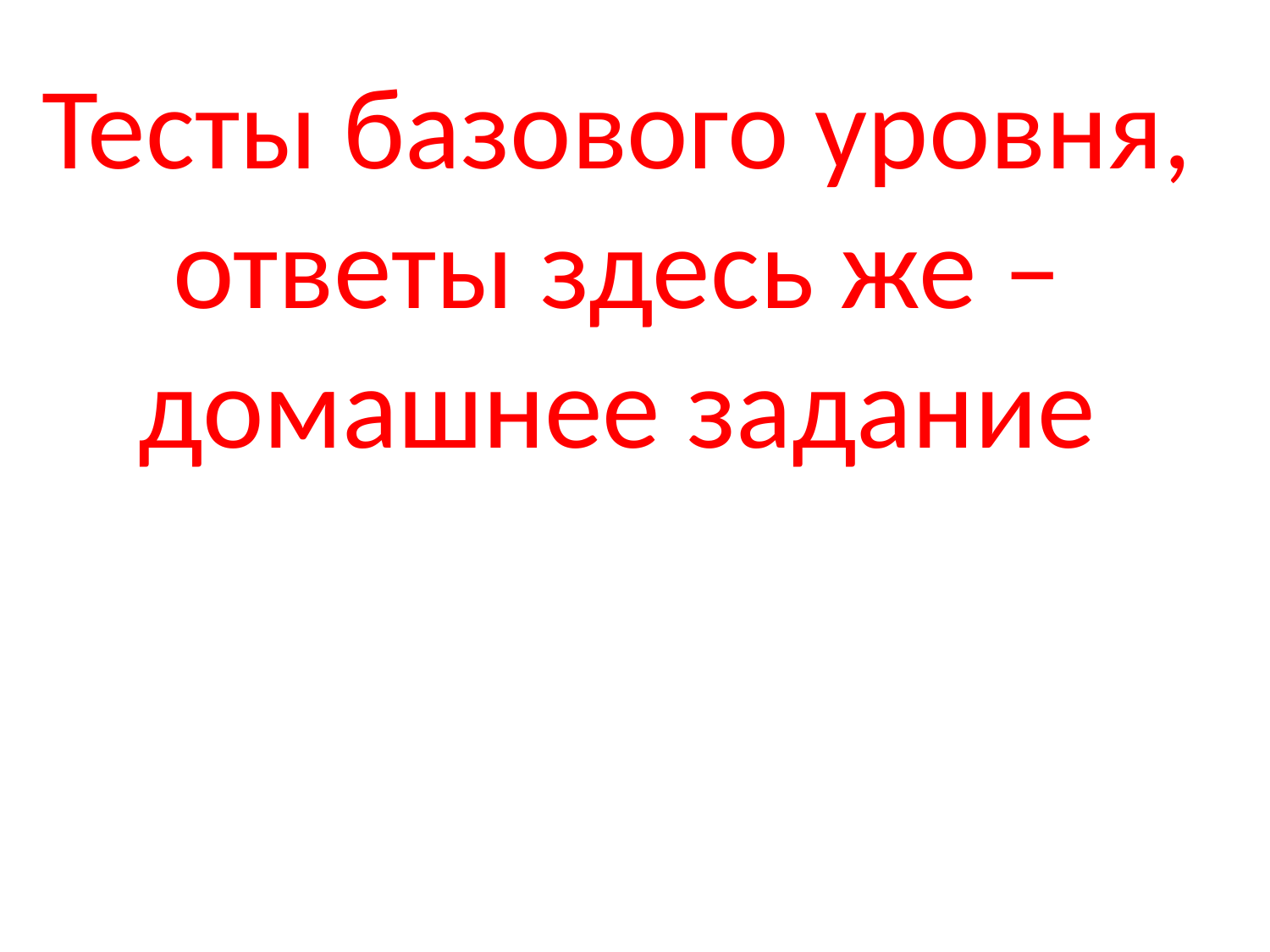

Тесты базового уровня, ответы здесь же – домашнее задание